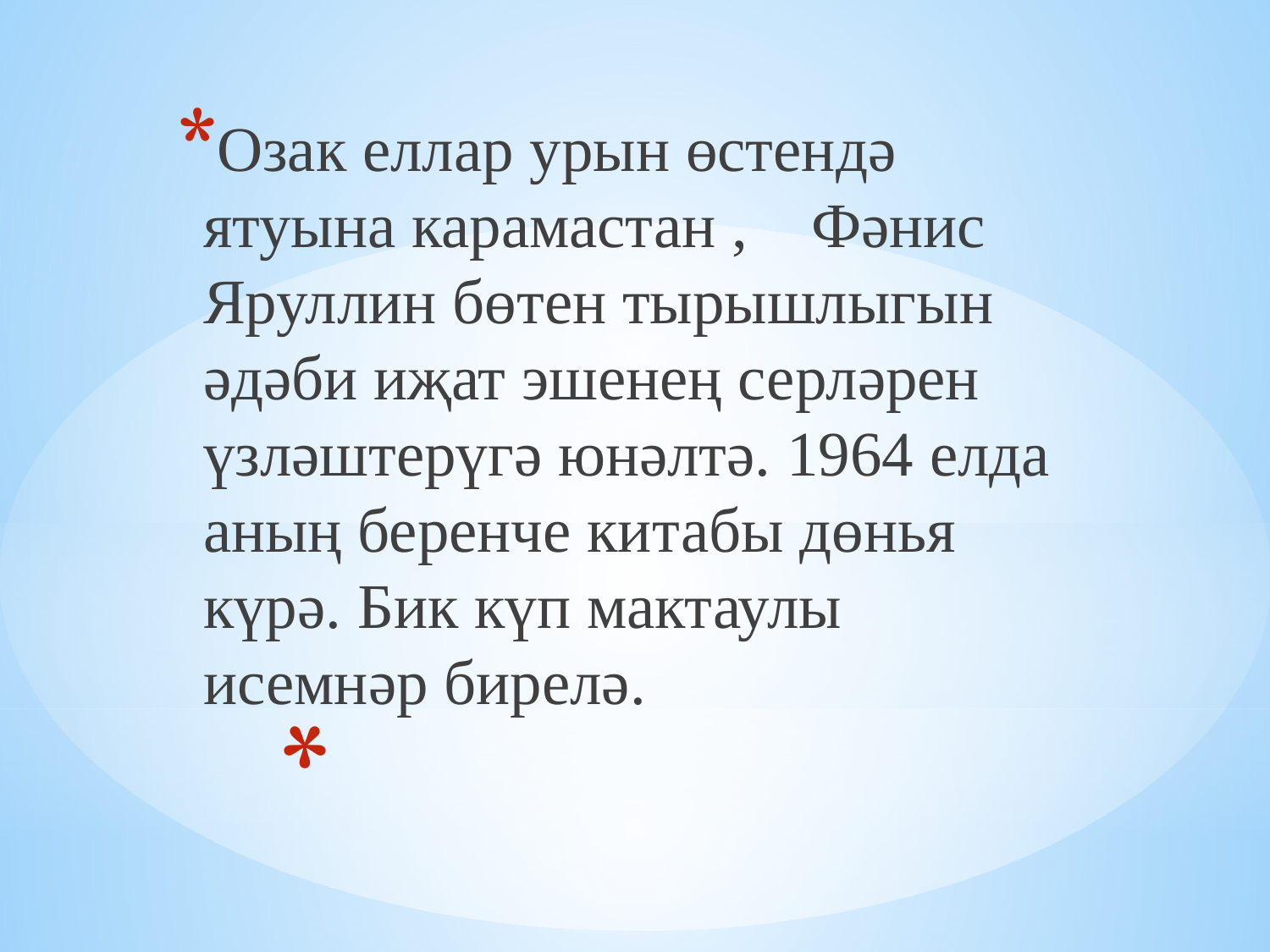

Озак еллар урын өстендә ятуына карамастан ,    Фәнис Яруллин бөтен тырышлыгын әдәби иҗат эшенең серләрен үзләштерүгә юнәлтә. 1964 елда аның беренче китабы дөнья күрә. Бик күп мактаулы исемнәр бирелә.
#